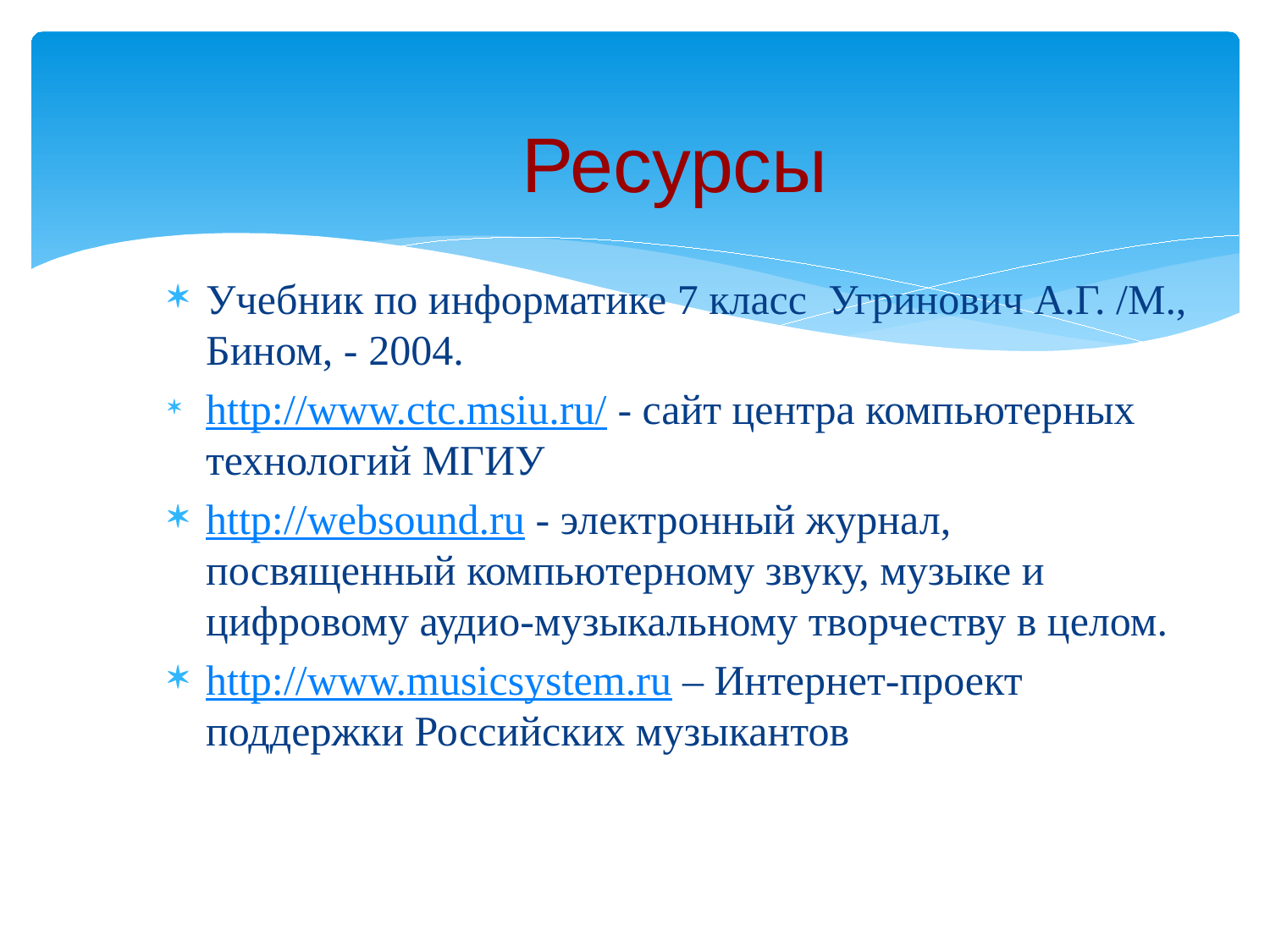

# Ресурсы
Учебник по информатике 7 класс  Угринович А.Г. /М., Бином, - 2004.
http://www.ctc.msiu.ru/ - сайт центра компьютерных технологий МГИУ
http://websound.ru - электронный журнал, посвященный компьютерному звуку, музыке и цифровому аудио-музыкальному творчеству в целом.
http://www.musicsystem.ru – Интернет-проект поддержки Российских музыкантов